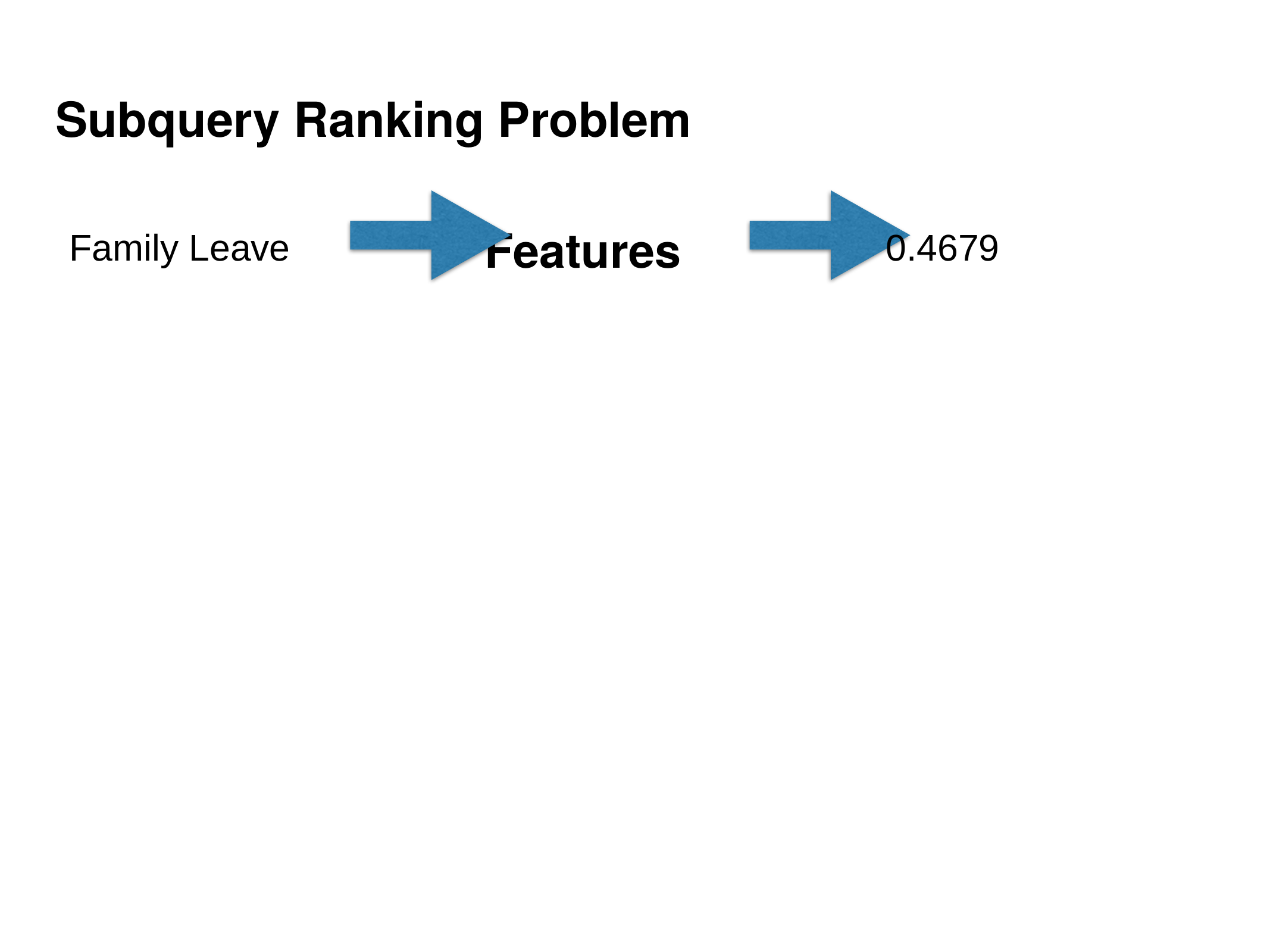

# Subquery Ranking Problem

Features
Family Leave
0.4679
146